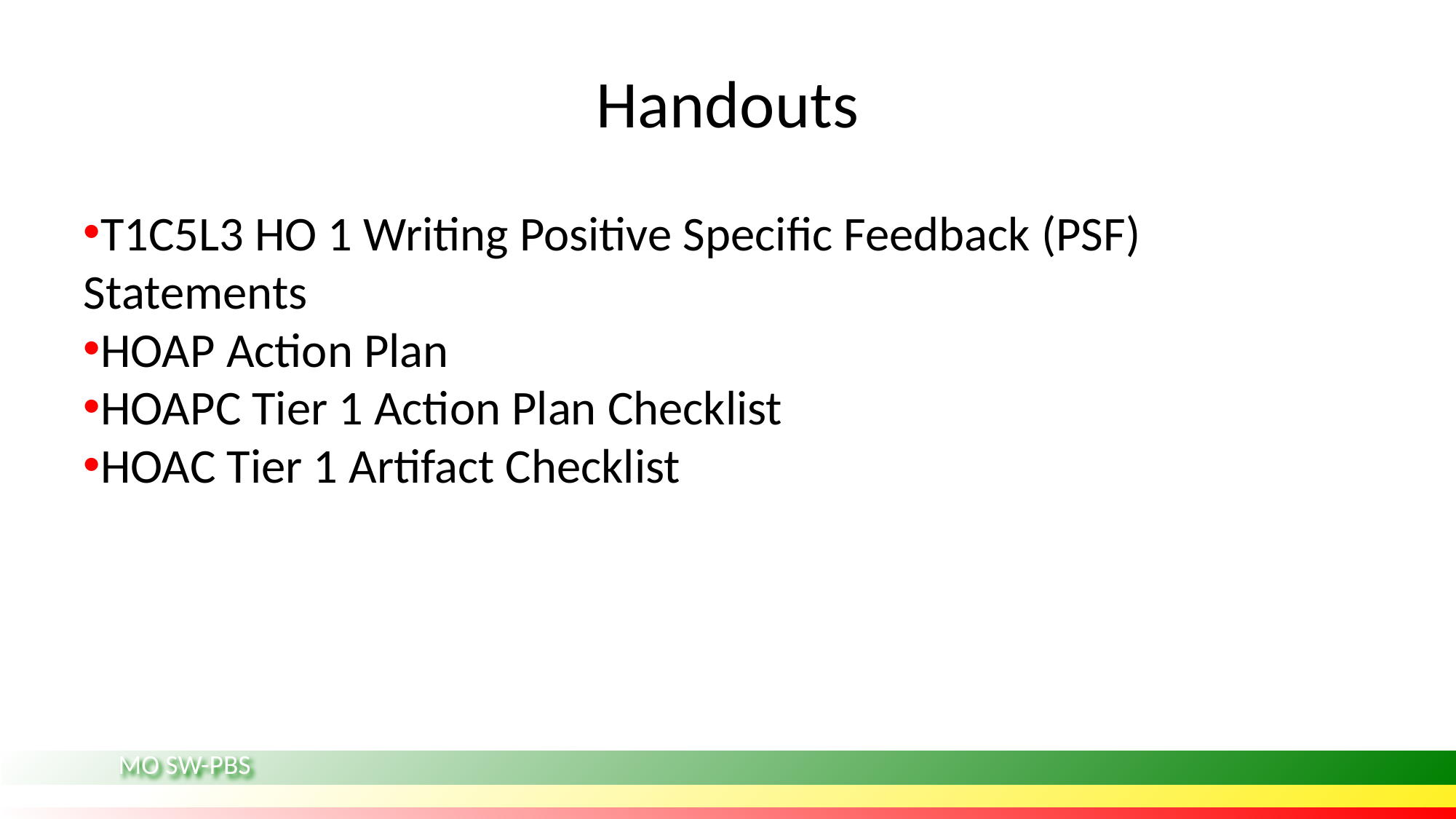

# Handouts
T1C5L3 HO 1 Writing Positive Specific Feedback (PSF) Statements
HOAP Action Plan
HOAPC Tier 1 Action Plan Checklist
HOAC Tier 1 Artifact Checklist